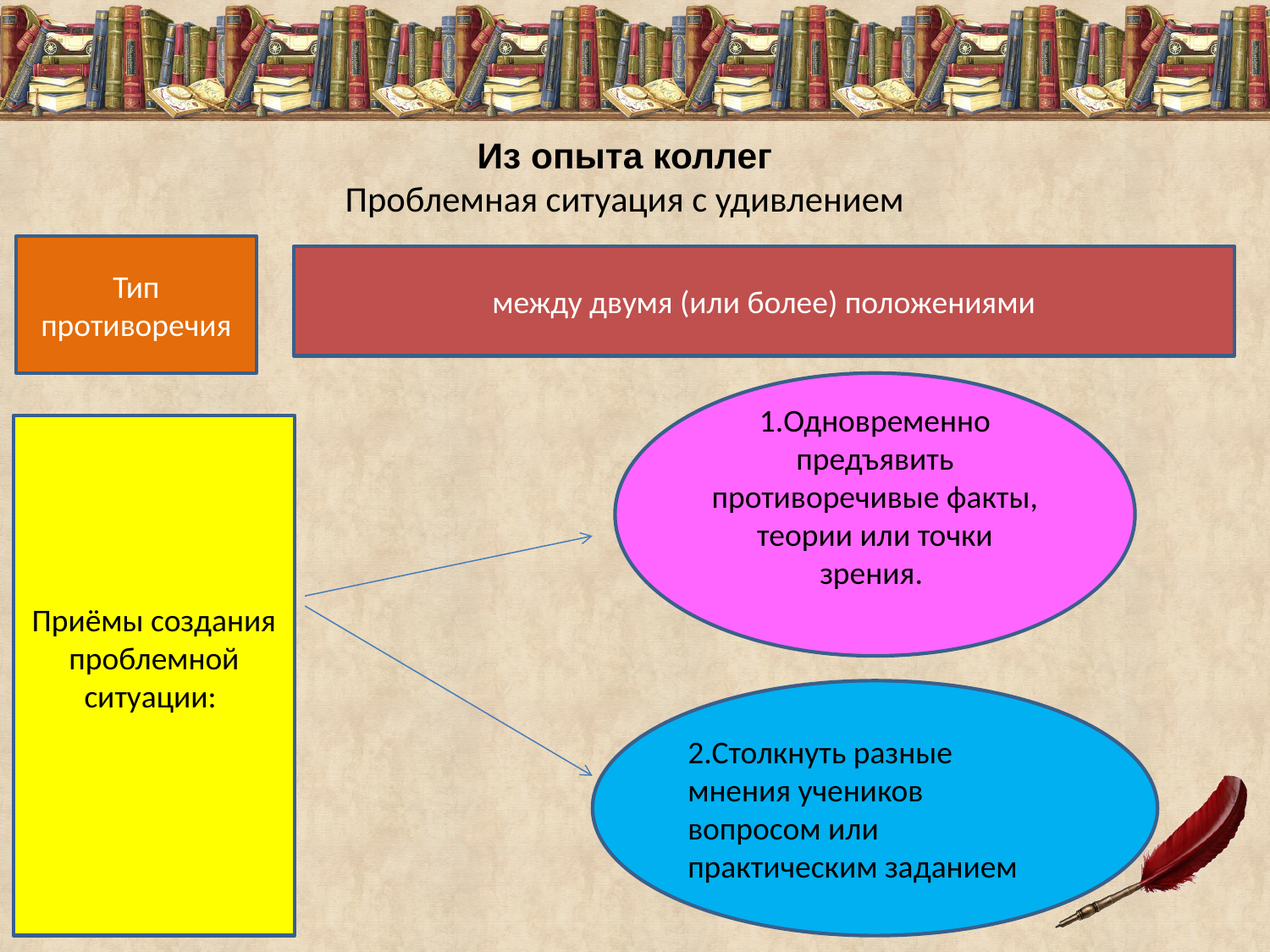

# Из опыта коллег Проблемная ситуация с удивлением
Тип противоречия
:.
между двумя (или более) положениями
1.Одновременно предъявить противоречивые факты, теории или точки зрения.
Приёмы создания проблемной ситуации:
2.Столкнуть разные мнения учеников вопросом или практическим заданием